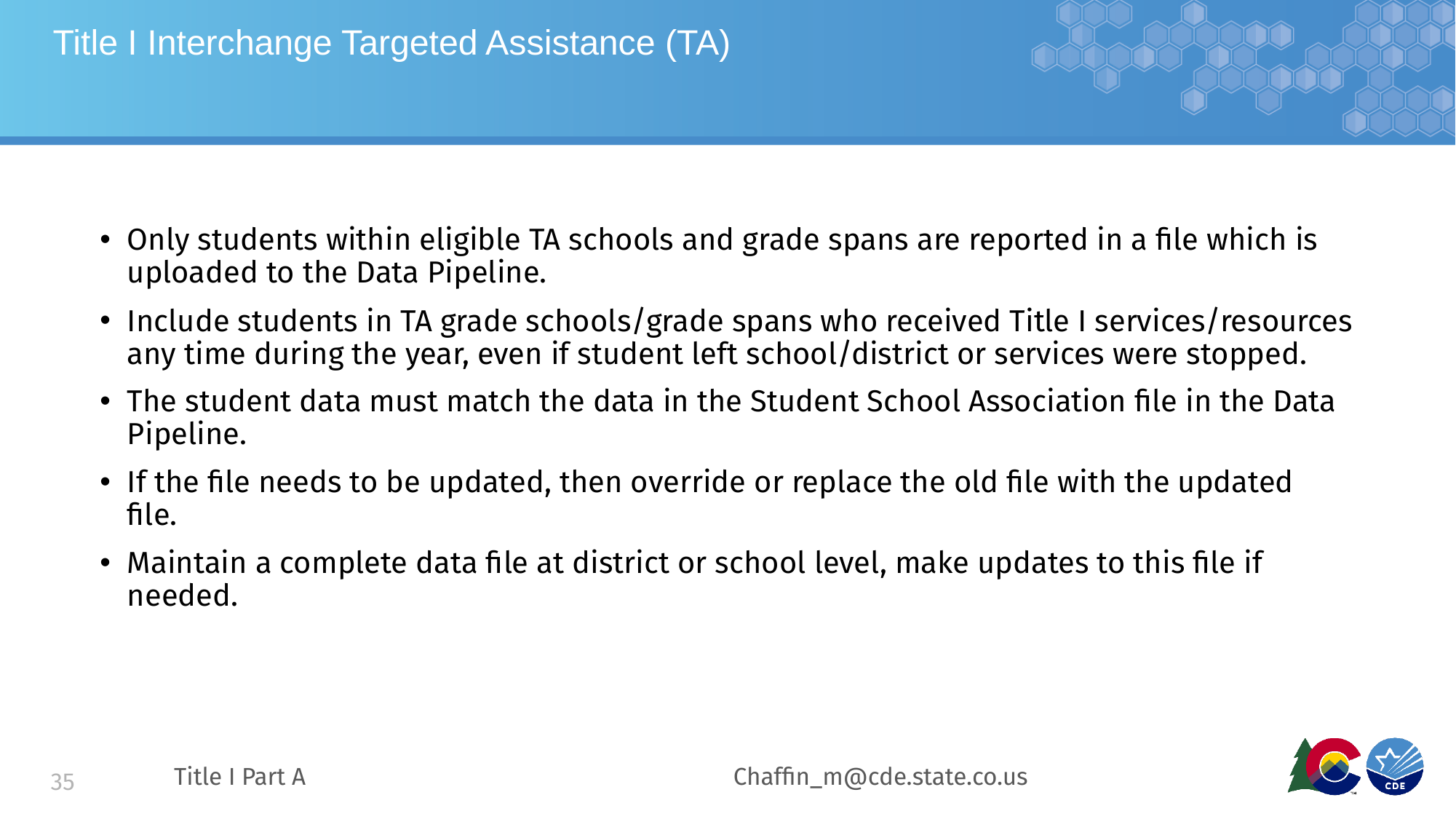

# Title I Interchange Targeted Assistance (TA)

Only students within eligible TA schools and grade spans are reported in a file which is uploaded to the Data Pipeline.
Include students in TA grade schools/grade spans who received Title I services/resources any time during the year, even if student left school/district or services were stopped.
The student data must match the data in the Student School Association file in the Data Pipeline.
If the file needs to be updated, then override or replace the old file with the updated file.
Maintain a complete data file at district or school level, make updates to this file if needed.

Title I Part A
Chaffin_m@cde.state.co.us
35